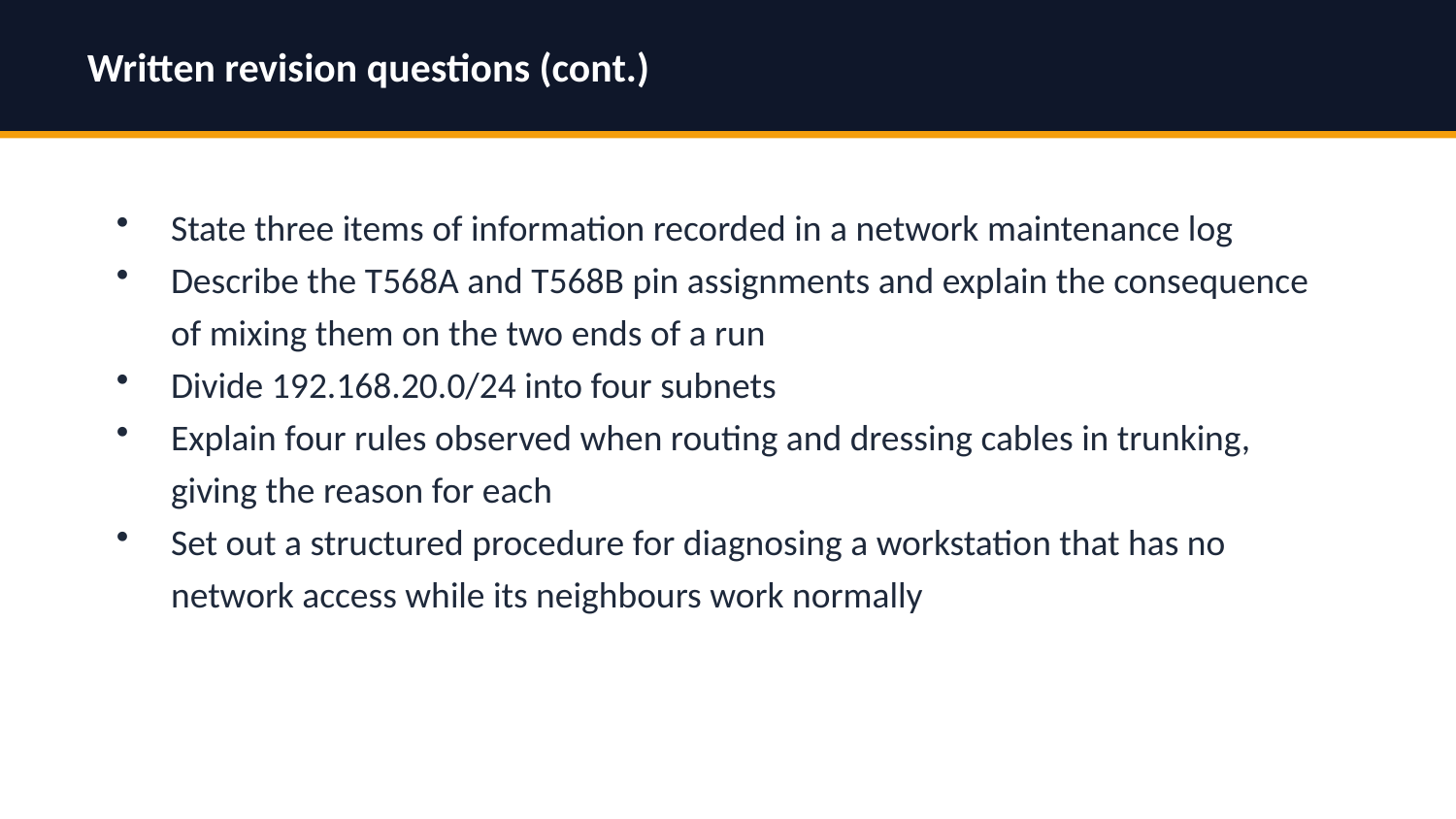

Written revision questions (cont.)

State three items of information recorded in a network maintenance log
Describe the T568A and T568B pin assignments and explain the consequence of mixing them on the two ends of a run
Divide 192.168.20.0/24 into four subnets
Explain four rules observed when routing and dressing cables in trunking, giving the reason for each
Set out a structured procedure for diagnosing a workstation that has no network access while its neighbours work normally